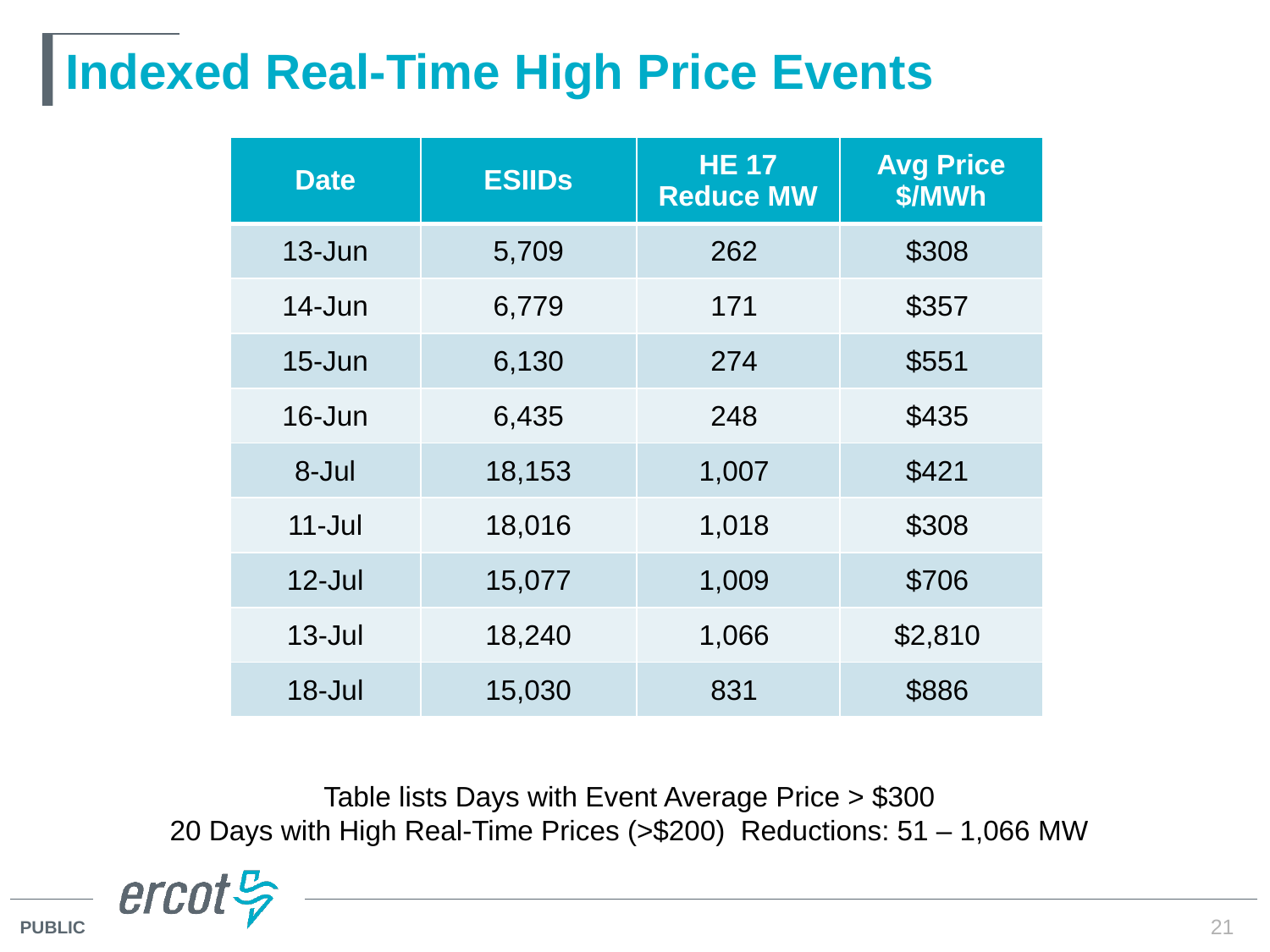

# Indexed Real-Time High Price Events
| Date | ESIIDs | HE 17 Reduce MW | Avg Price $/MWh |
| --- | --- | --- | --- |
| 13-Jun | 5,709 | 262 | $308 |
| 14-Jun | 6,779 | 171 | $357 |
| 15-Jun | 6,130 | 274 | $551 |
| 16-Jun | 6,435 | 248 | $435 |
| 8-Jul | 18,153 | 1,007 | $421 |
| 11-Jul | 18,016 | 1,018 | $308 |
| 12-Jul | 15,077 | 1,009 | $706 |
| 13-Jul | 18,240 | 1,066 | $2,810 |
| 18-Jul | 15,030 | 831 | $886 |
Table lists Days with Event Average Price > $300
20 Days with High Real-Time Prices (>$200)  Reductions: 51 – 1,066 MW
21